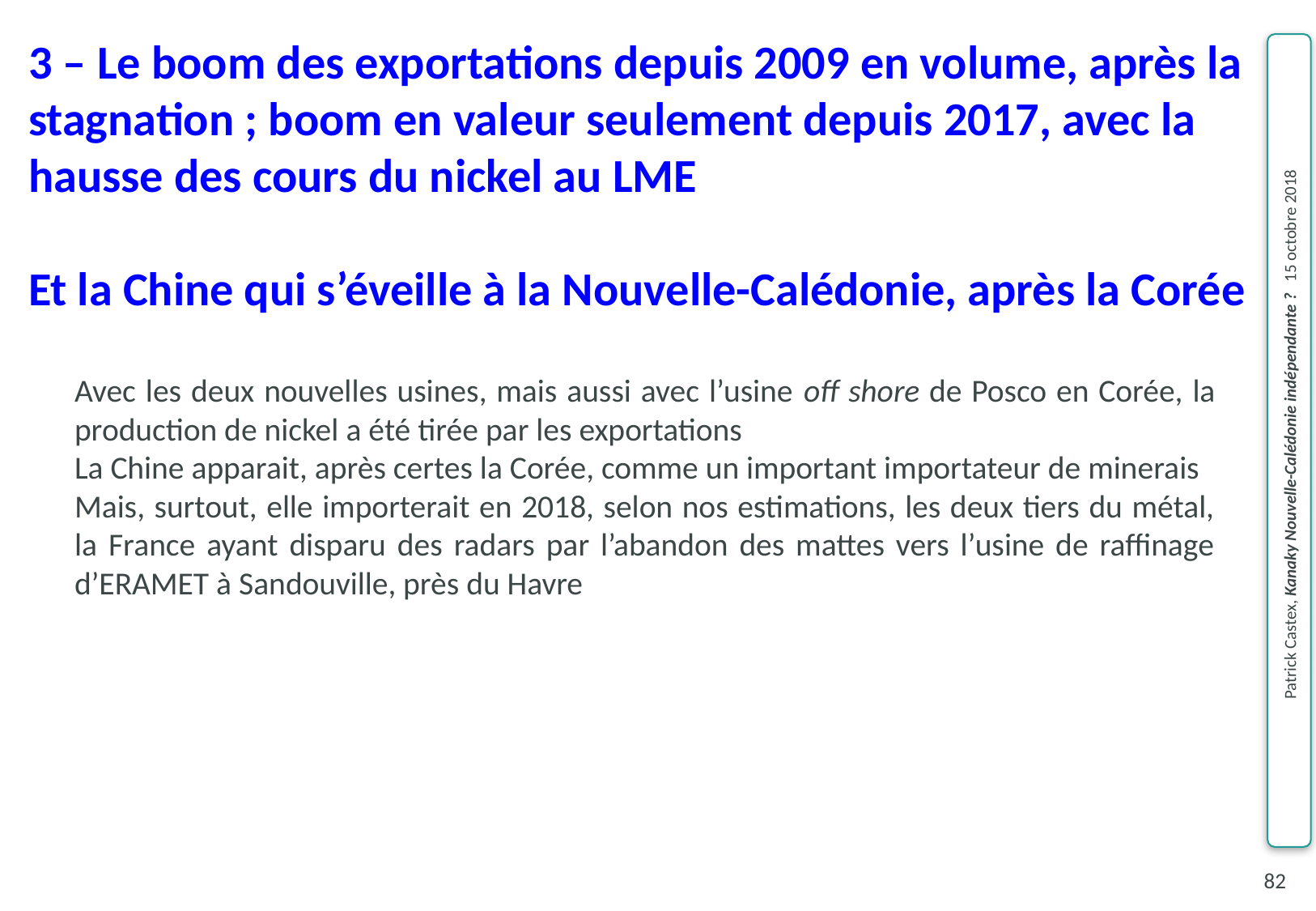

3 – Le boom des exportations depuis 2009 en volume, après la stagnation ; boom en valeur seulement depuis 2017, avec la hausse des cours du nickel au LME
Et la Chine qui s’éveille à la Nouvelle-Calédonie, après la Corée

Avec les deux nouvelles usines, mais aussi avec l’usine off shore de Posco en Corée, la production de nickel a été tirée par les exportations
La Chine apparait, après certes la Corée, comme un important importateur de minerais
Mais, surtout, elle importerait en 2018, selon nos estimations, les deux tiers du métal, la France ayant disparu des radars par l’abandon des mattes vers l’usine de raffinage d’ERAMET à Sandouville, près du Havre